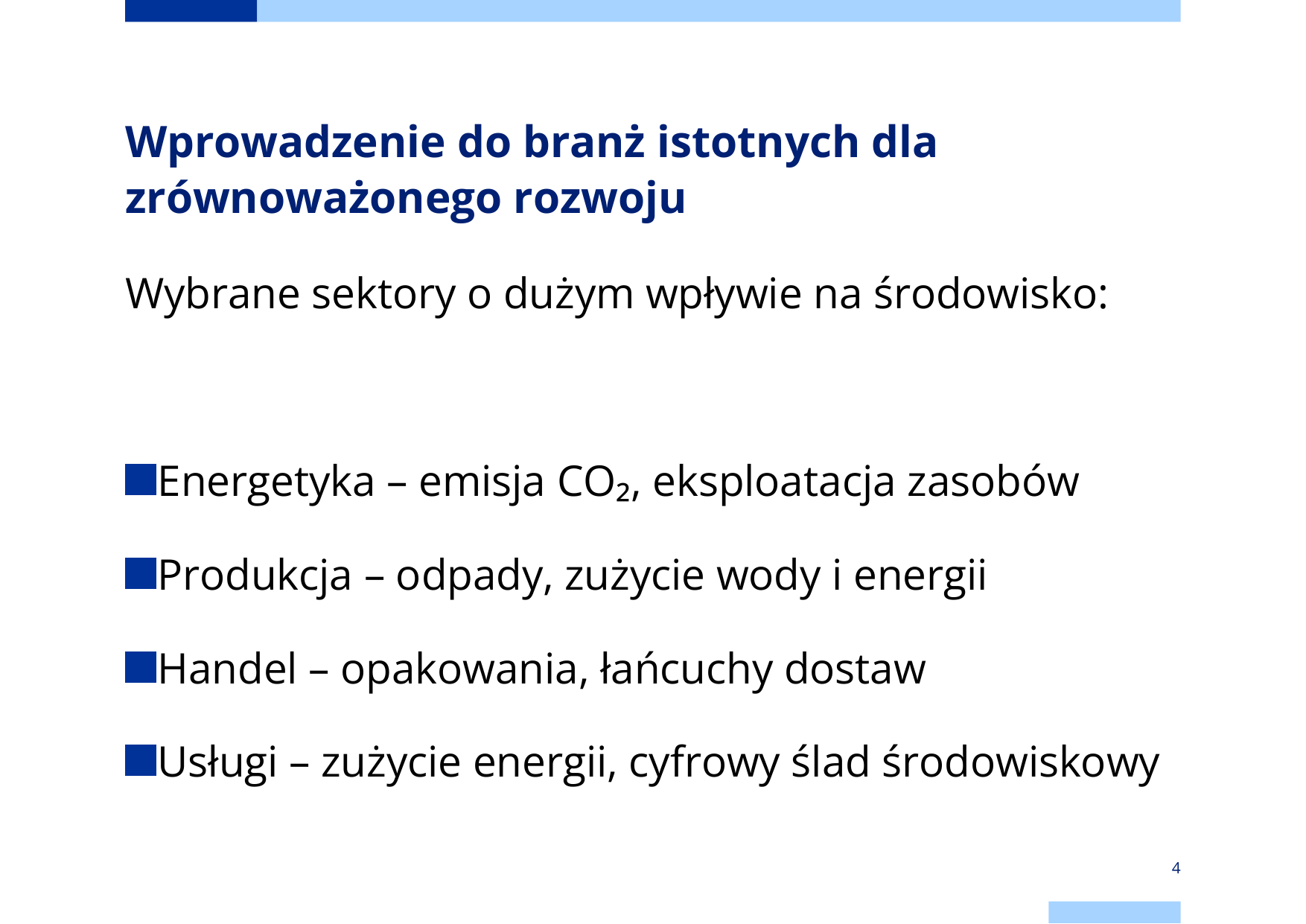

# Wprowadzenie do branż istotnych dla zrównoważonego rozwoju
Wybrane sektory o dużym wpływie na środowisko:

Energetyka – emisja CO₂, eksploatacja zasobów
Produkcja – odpady, zużycie wody i energii
Handel – opakowania, łańcuchy dostaw
Usługi – zużycie energii, cyfrowy ślad środowiskowy
4